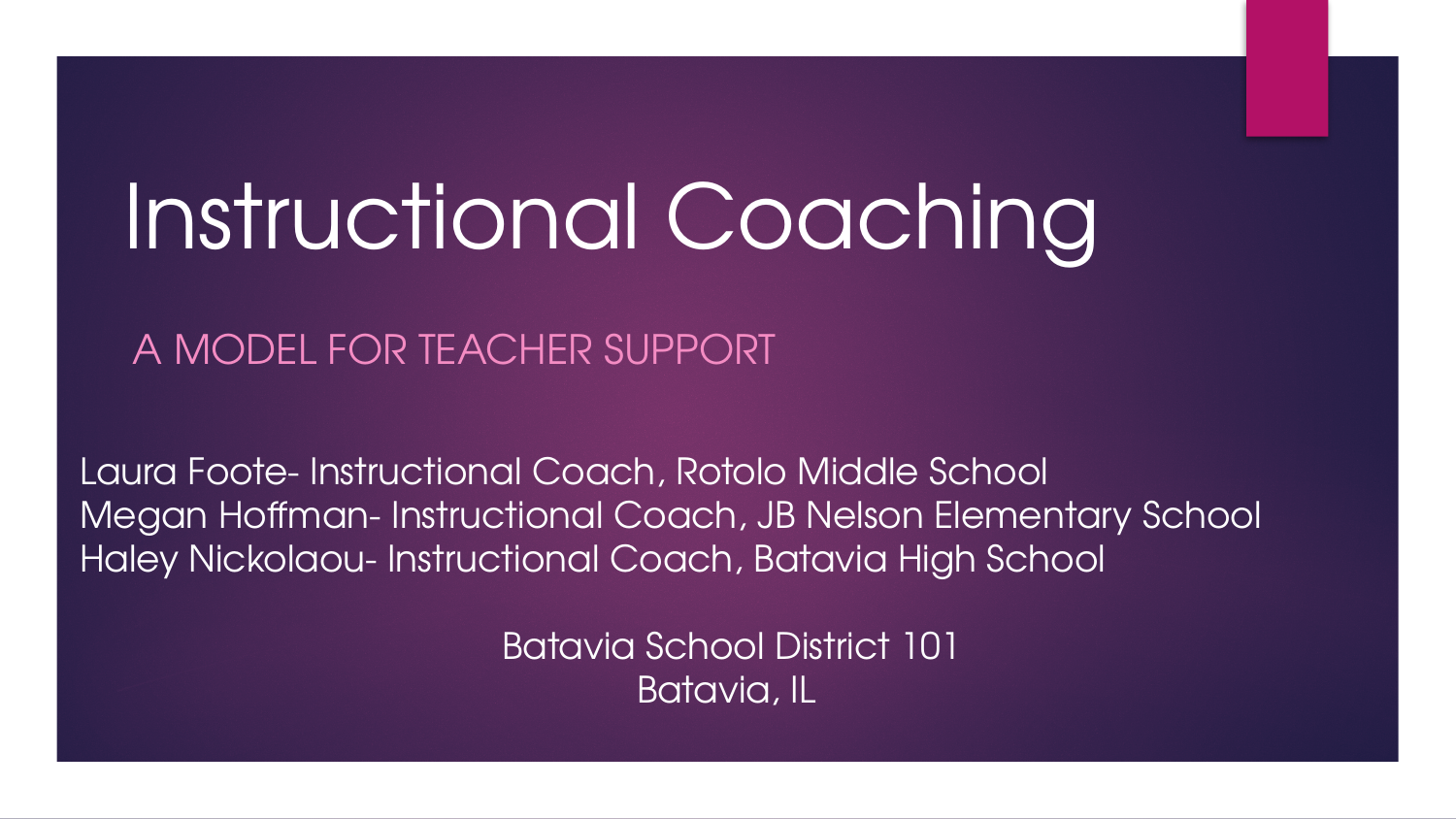

# Instructional Coaching
A Model for Teacher Support
Laura Foote- Instructional Coach, Rotolo Middle School
Megan Hoffman- Instructional Coach, JB Nelson Elementary School
Haley Nickolaou- Instructional Coach, Batavia High School

Batavia School District 101
Batavia, IL